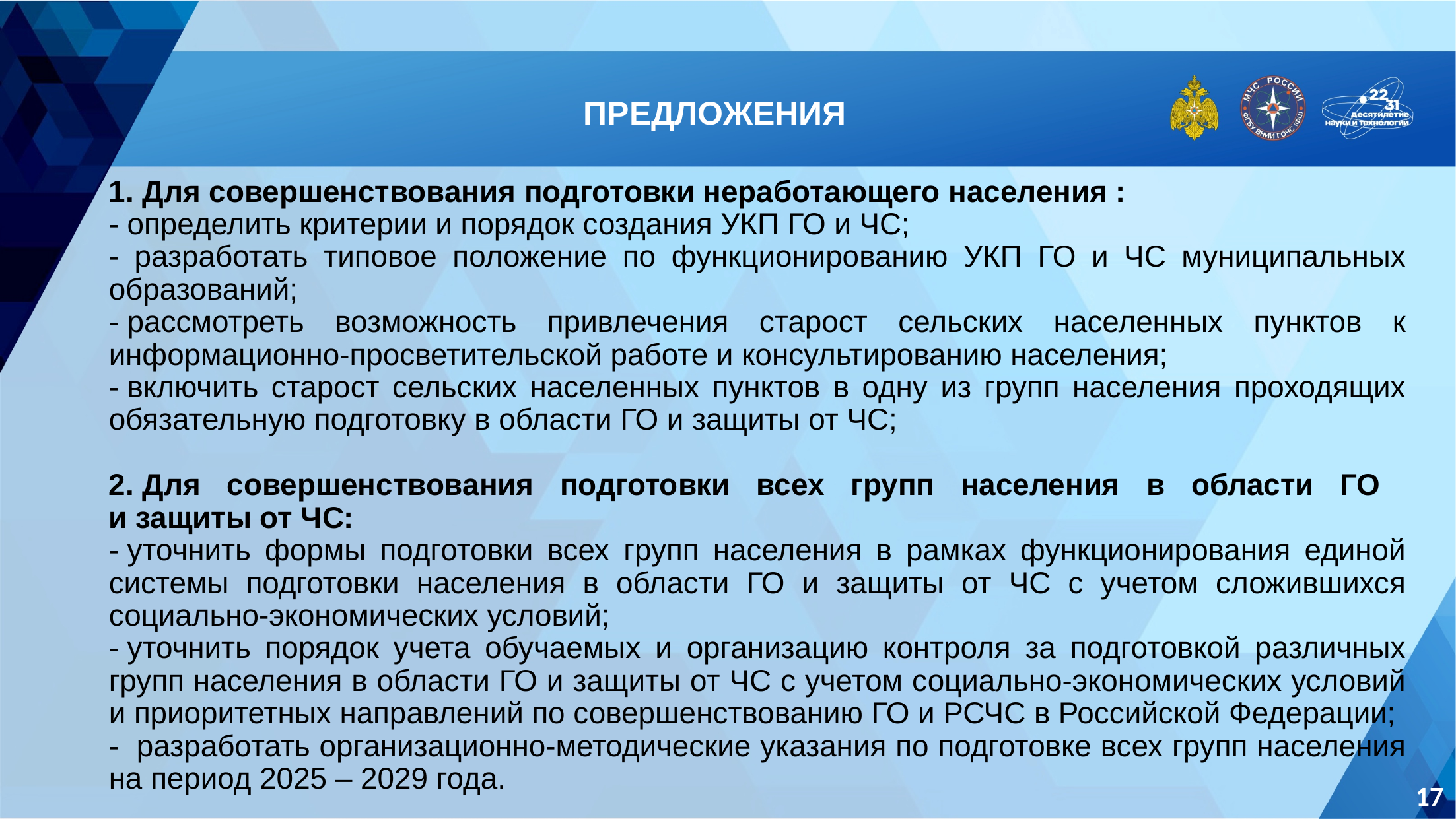

ПРЕДЛОЖЕНИЯ
1. Для совершенствования подготовки неработающего населения :
‑ определить критерии и порядок создания УКП ГО и ЧС;
‑ разработать типовое положение по функционированию УКП ГО и ЧС муниципальных образований;
‑ рассмотреть возможность привлечения старост сельских населенных пунктов к информационно-просветительской работе и консультированию населения;
‑ включить старост сельских населенных пунктов в одну из групп населения проходящих обязательную подготовку в области ГО и защиты от ЧС;

2. Для совершенствования подготовки всех групп населения в области ГО
и защиты от ЧС:
‑ уточнить формы подготовки всех групп населения в рамках функционирования единой системы подготовки населения в области ГО и защиты от ЧС с учетом сложившихся социально-экономических условий;
‑ уточнить порядок учета обучаемых и организацию контроля за подготовкой различных групп населения в области ГО и защиты от ЧС с учетом социально-экономических условий и приоритетных направлений по совершенствованию ГО и РСЧС в Российской Федерации;
‑  разработать организационно-методические указания по подготовке всех групп населения на период 2025 – 2029 года.
17